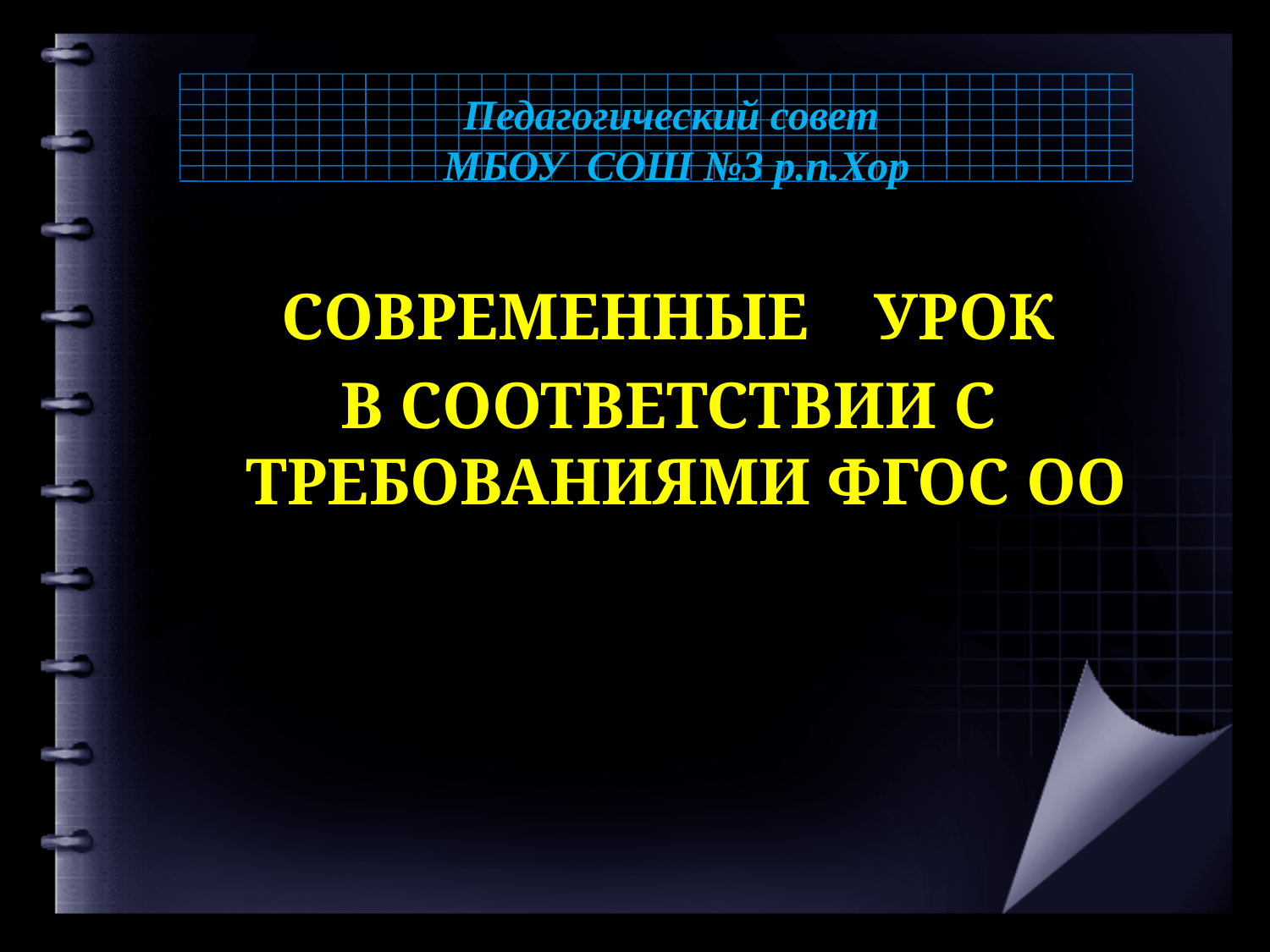

# Педагогический совет МБОУ  СОШ №3 р.п.Хор

СОВРЕМЕННЫЕ    УРОК
В СООТВЕТСТВИИ С ТРЕБОВАНИЯМИ ФГОС ОО